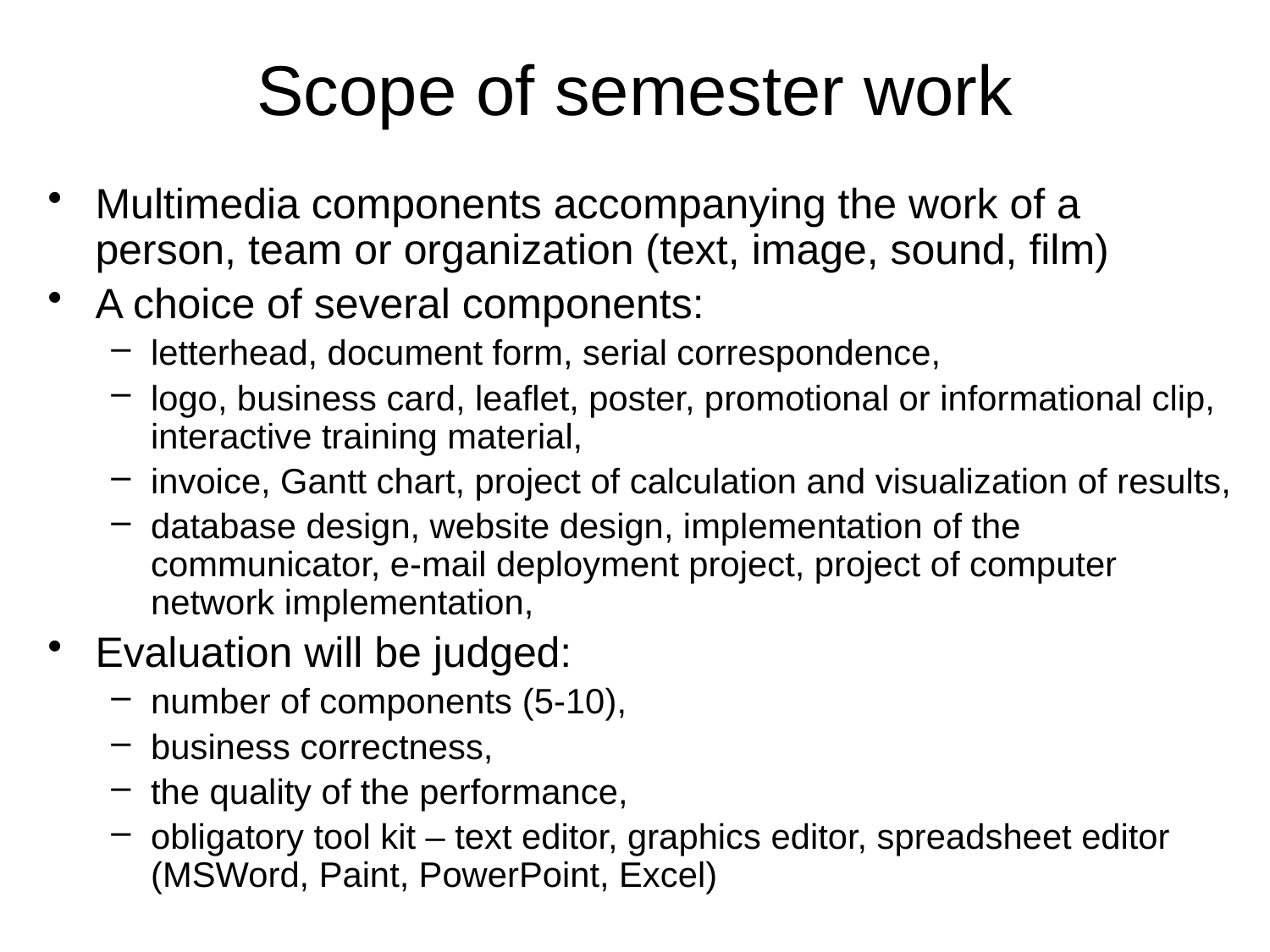

# Scope of semester work
Multimedia components accompanying the work of a person, team or organization (text, image, sound, film)
A choice of several components:
letterhead, document form, serial correspondence,
logo, business card, leaflet, poster, promotional or informational clip, interactive training material,
invoice, Gantt chart, project of calculation and visualization of results,
database design, website design, implementation of the communicator, e-mail deployment project, project of computer network implementation,
Evaluation will be judged:
number of components (5-10),
business correctness,
the quality of the performance,
obligatory tool kit – text editor, graphics editor, spreadsheet editor (MSWord, Paint, PowerPoint, Excel)